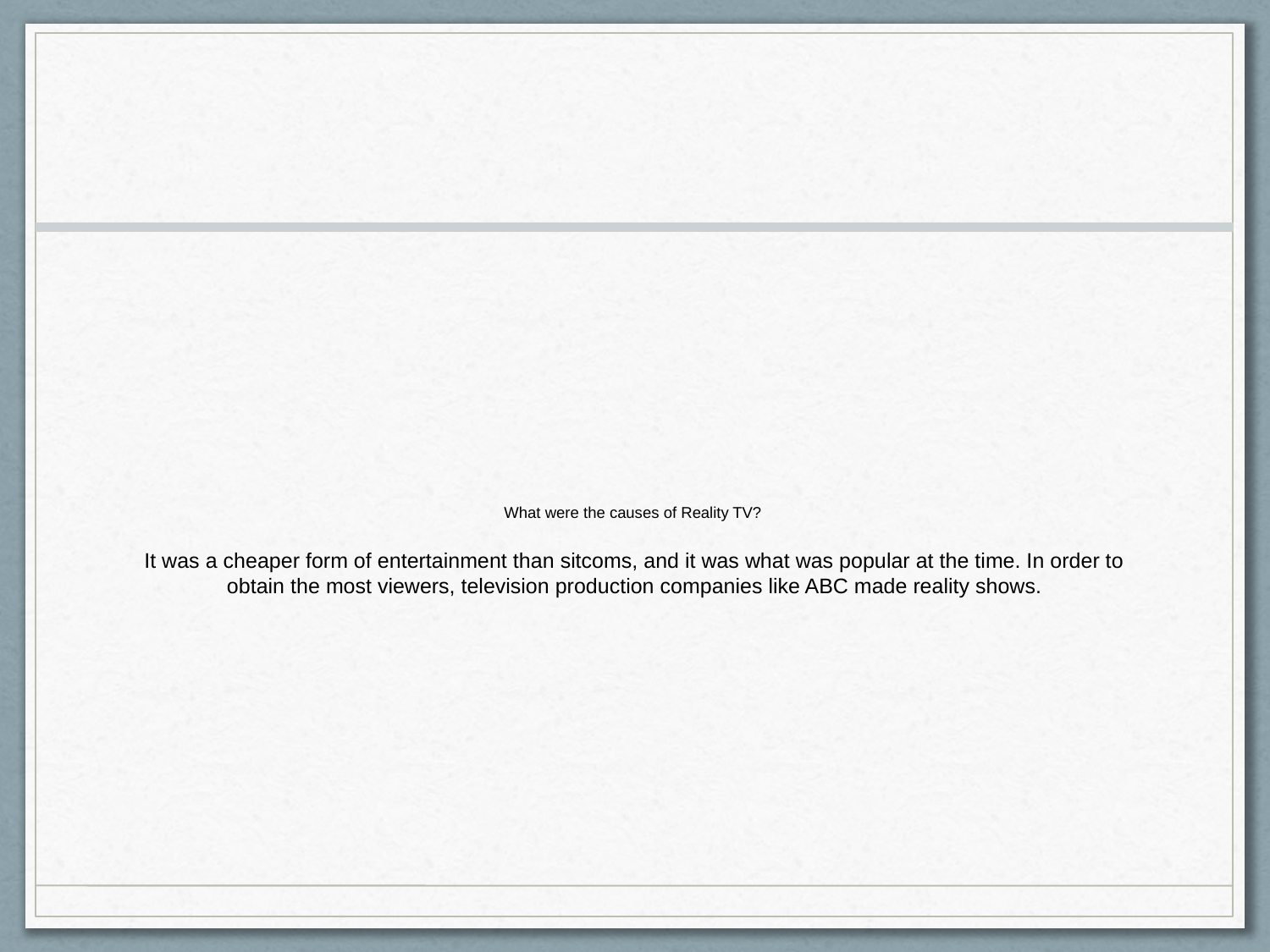

# What were the causes of Reality TV? It was a cheaper form of entertainment than sitcoms, and it was what was popular at the time. In order to obtain the most viewers, television production companies like ABC made reality shows.